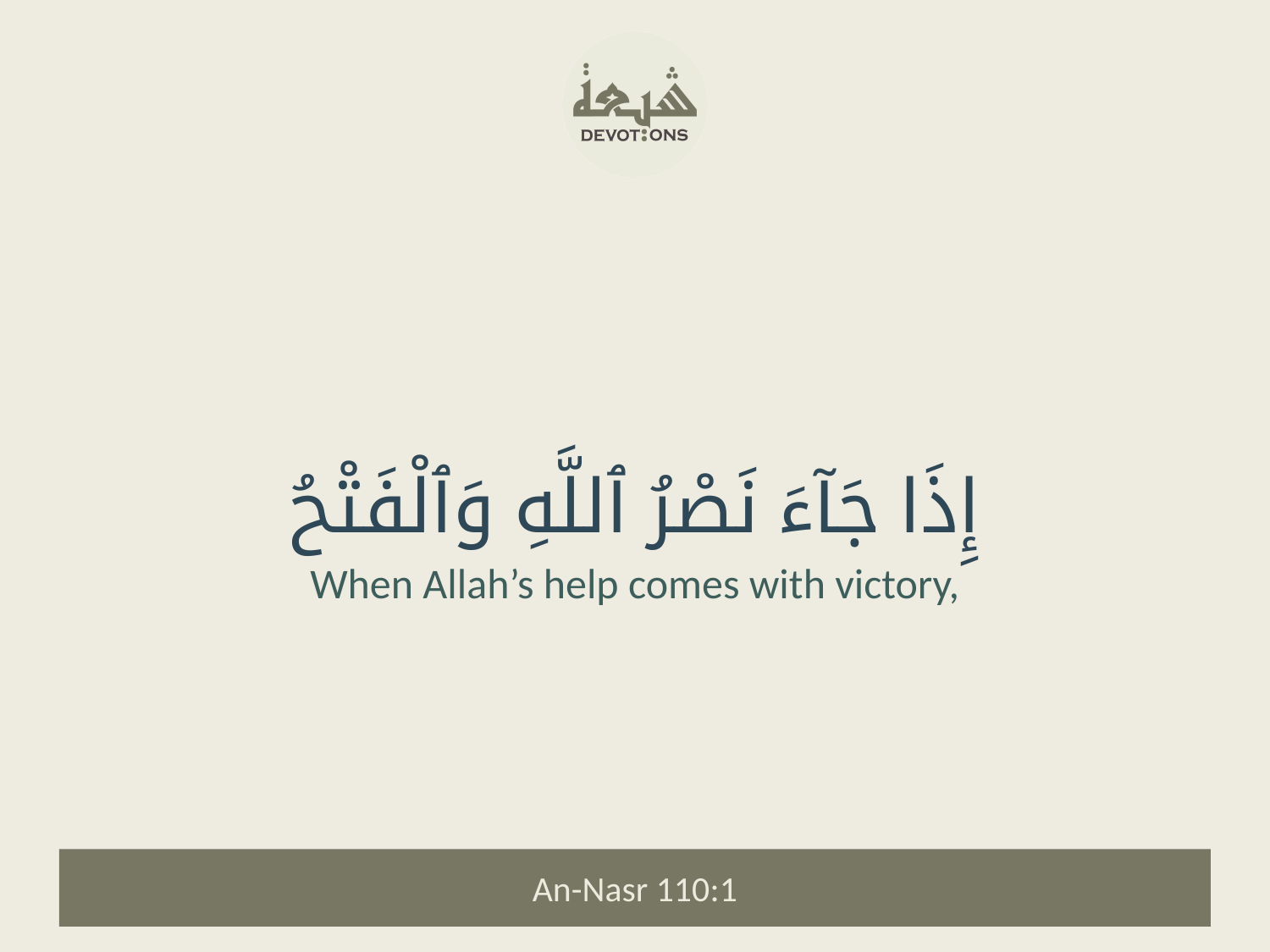

إِذَا جَآءَ نَصْرُ ٱللَّهِ وَٱلْفَتْحُ
When Allah’s help comes with victory,
An-Nasr 110:1